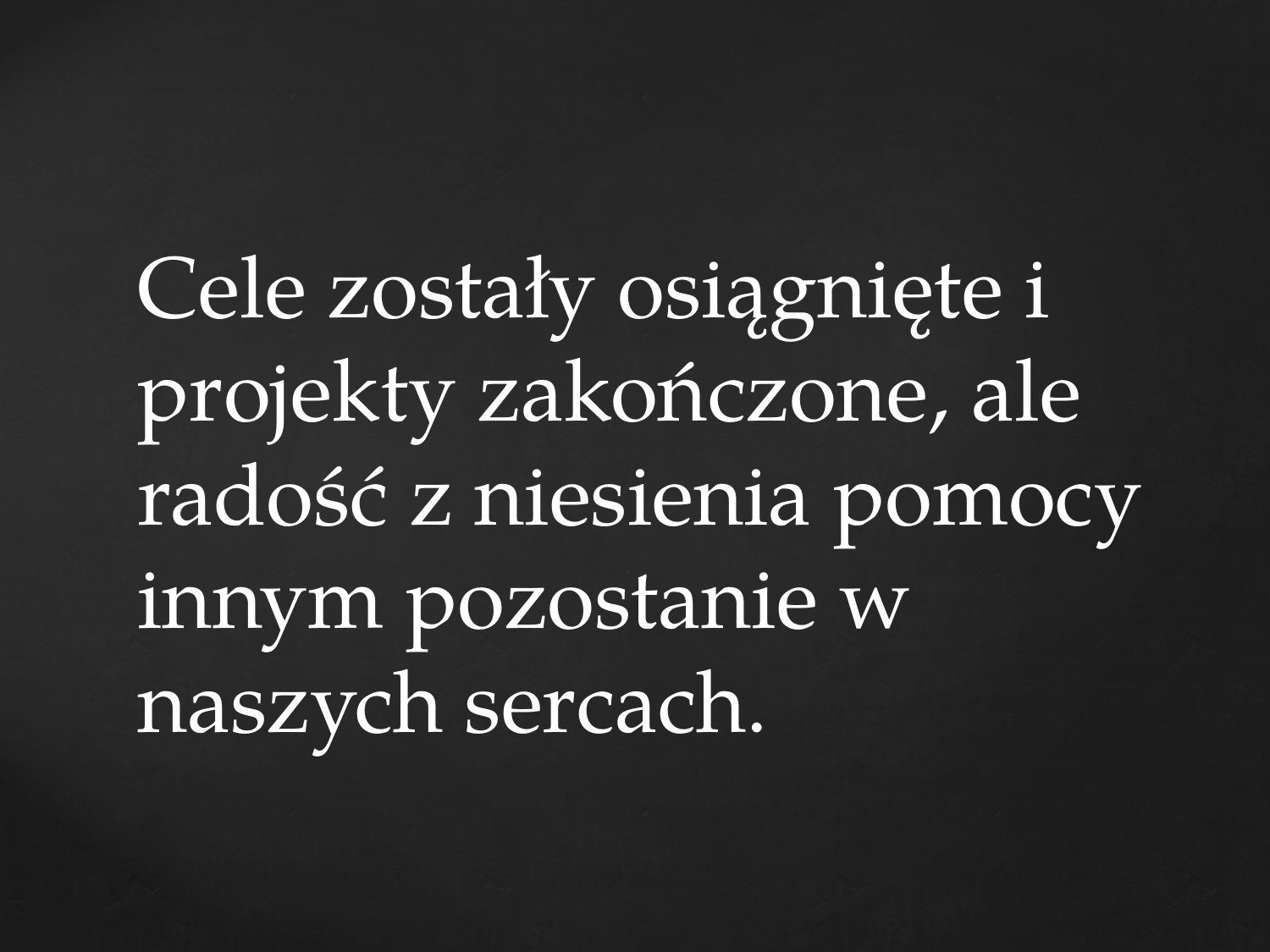

# Cele zostały osiągnięte i projekty zakończone, ale radość z niesienia pomocy innym pozostanie w naszych sercach.